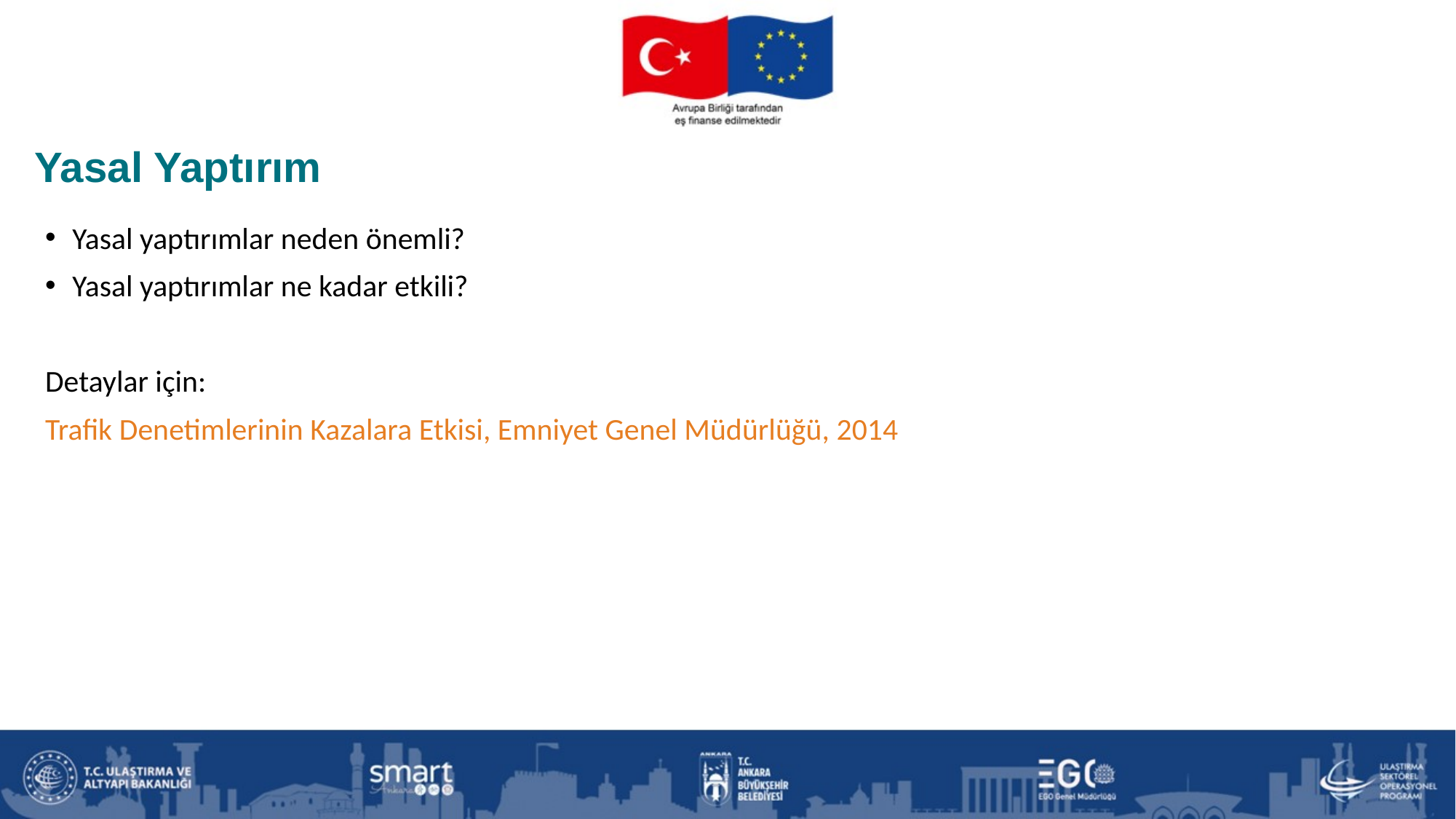

Yasal Yaptırım

Yasal yaptırımlar neden önemli?
Yasal yaptırımlar ne kadar etkili?

Detaylar için:
Trafik Denetimlerinin Kazalara Etkisi, Emniyet Genel Müdürlüğü, 2014